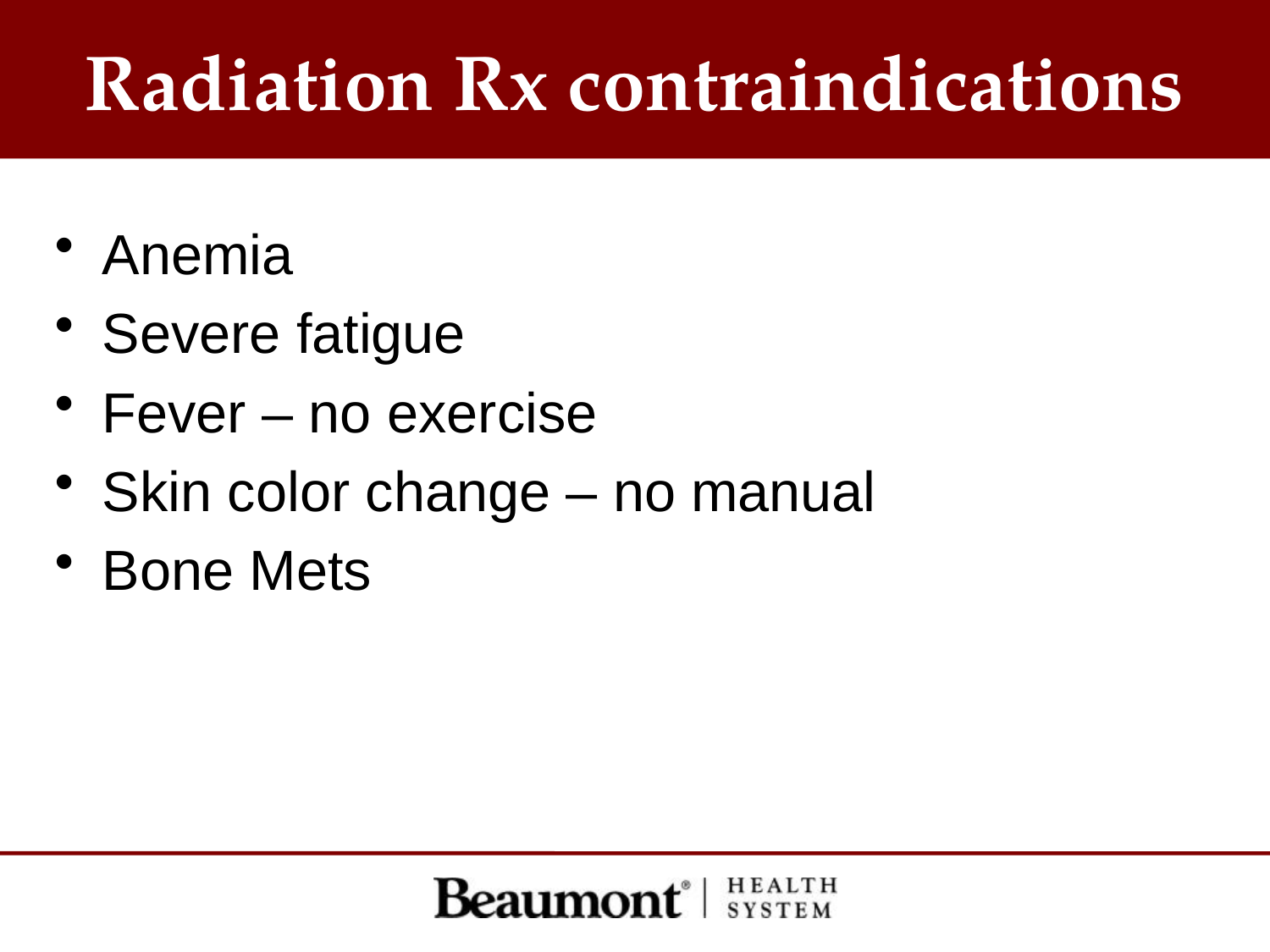

# Radiation Rx contraindications
Anemia
Severe fatigue
Fever – no exercise
Skin color change – no manual
Bone Mets